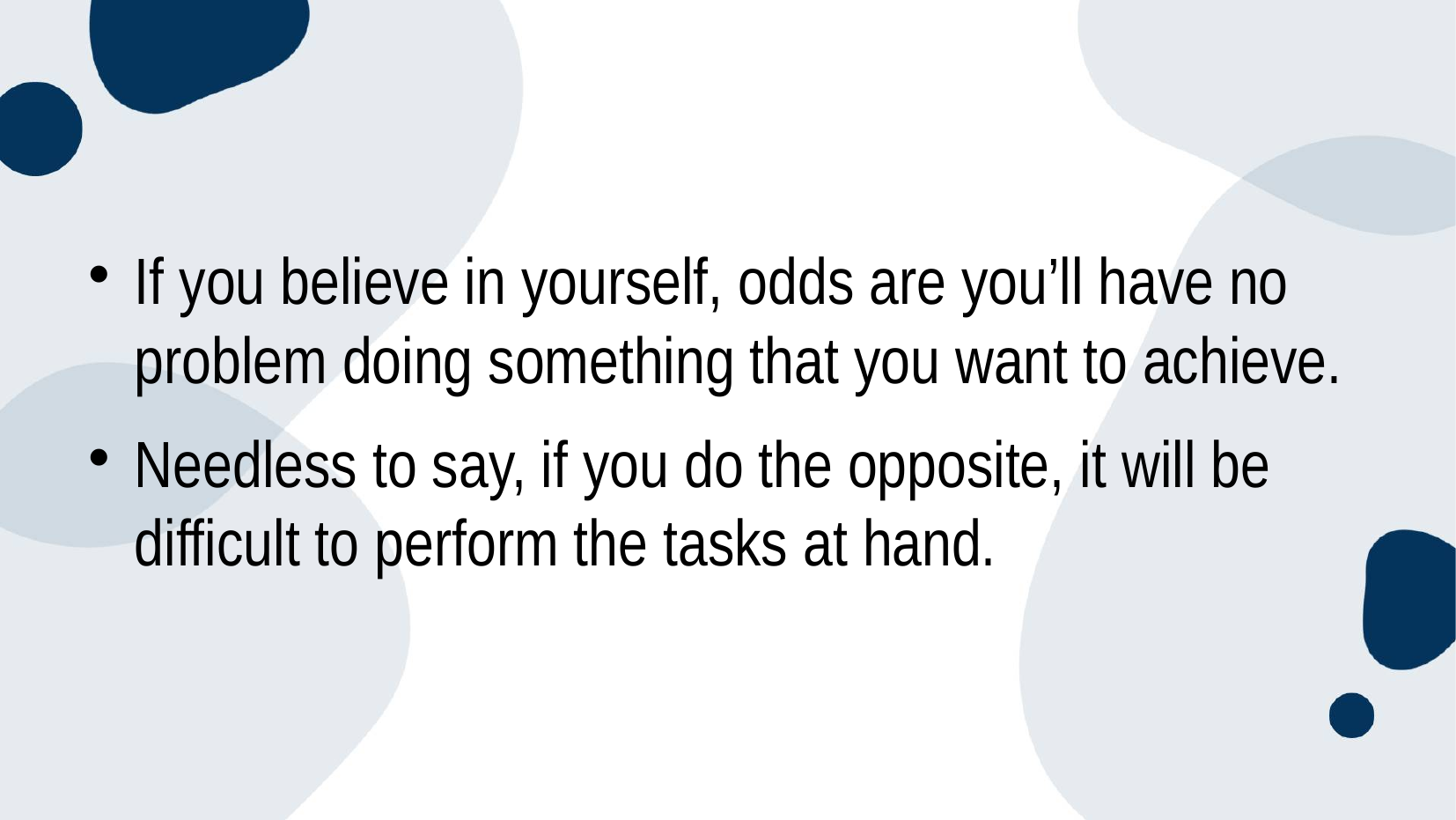

#
If you believe in yourself, odds are you’ll have no problem doing something that you want to achieve.
Needless to say, if you do the opposite, it will be difficult to perform the tasks at hand.